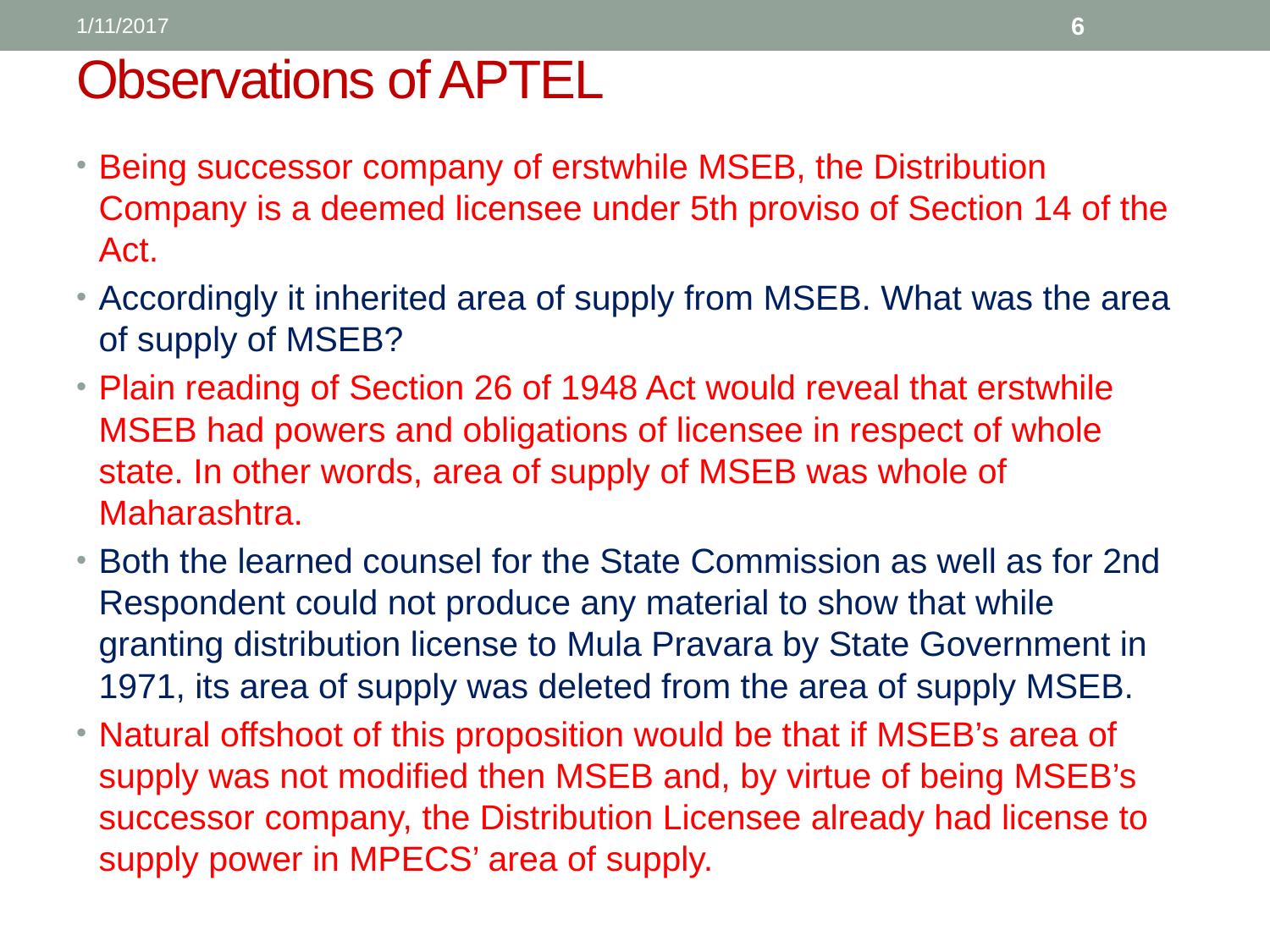

1/11/2017
6
# Observations of APTEL
Being successor company of erstwhile MSEB, the Distribution Company is a deemed licensee under 5th proviso of Section 14 of the Act.
Accordingly it inherited area of supply from MSEB. What was the area of supply of MSEB?
Plain reading of Section 26 of 1948 Act would reveal that erstwhile MSEB had powers and obligations of licensee in respect of whole state. In other words, area of supply of MSEB was whole of Maharashtra.
Both the learned counsel for the State Commission as well as for 2nd Respondent could not produce any material to show that while granting distribution license to Mula Pravara by State Government in 1971, its area of supply was deleted from the area of supply MSEB.
Natural offshoot of this proposition would be that if MSEB’s area of supply was not modified then MSEB and, by virtue of being MSEB’s successor company, the Distribution Licensee already had license to supply power in MPECS’ area of supply.